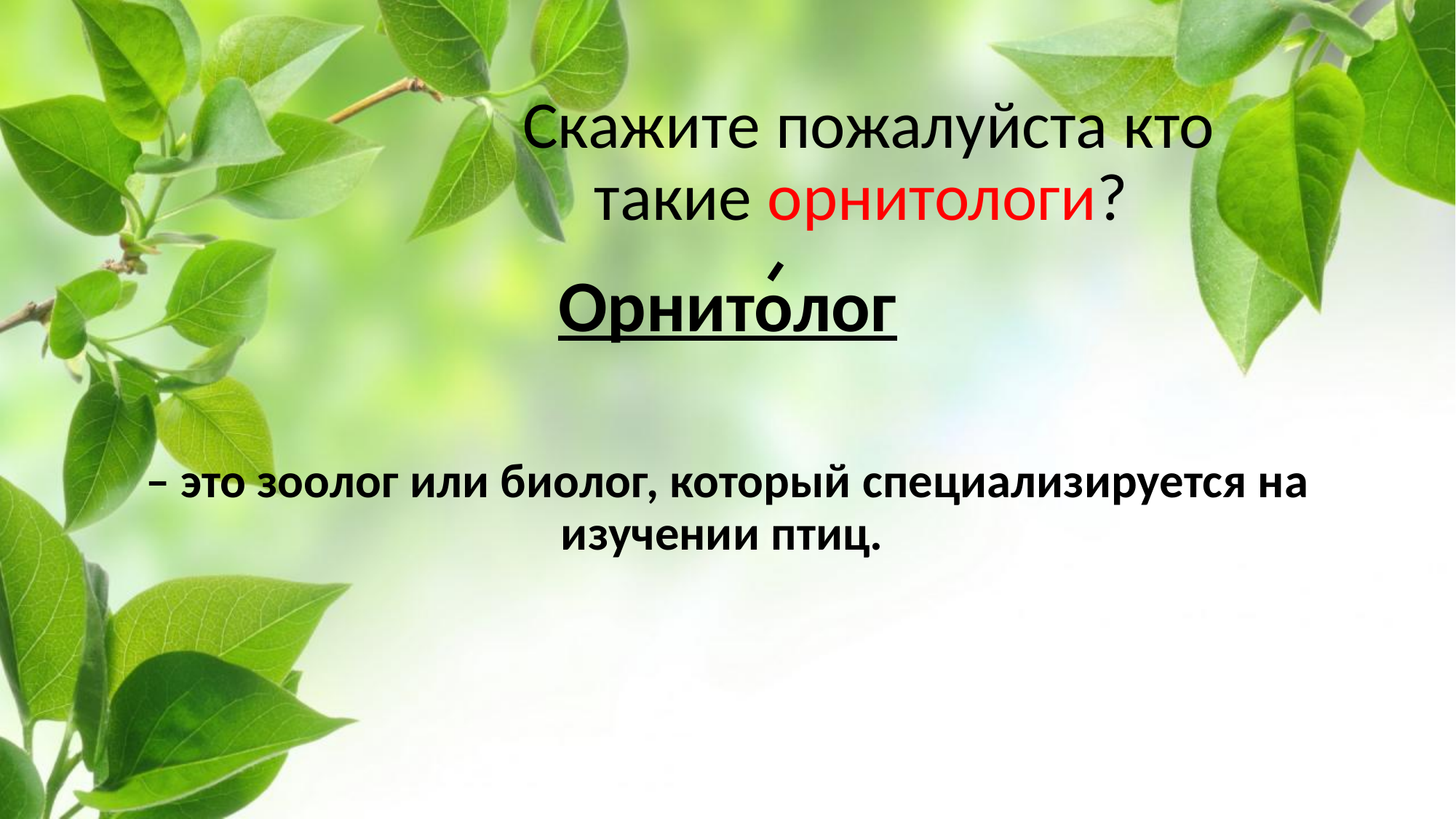

# Скажите пожалуйста кто такие орнитологи?
Орнитолог

– это зоолог или биолог, который специализируется на изучении птиц.